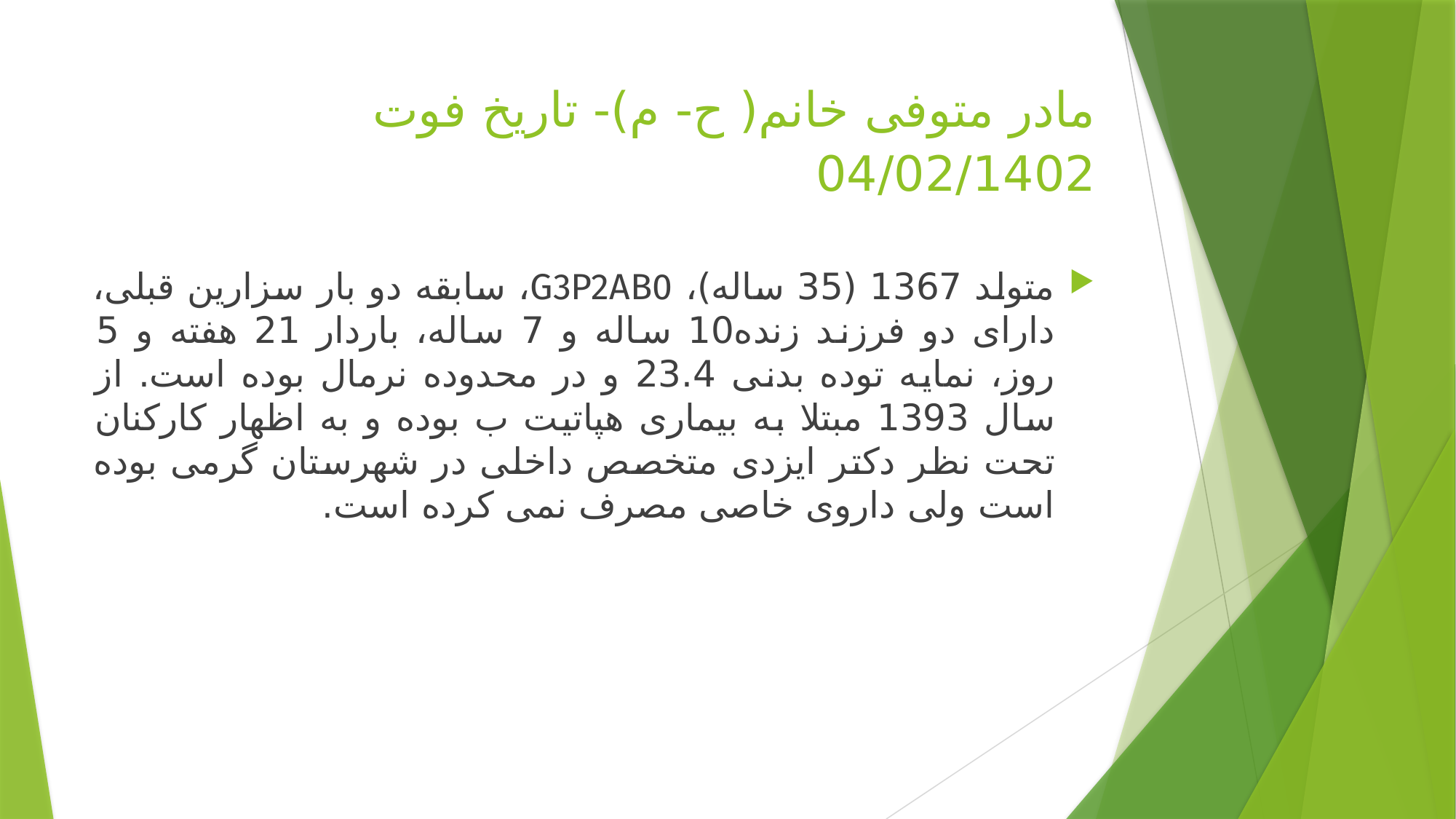

# مادر متوفی خانم( ح- م)- تاریخ فوت 04/02/1402
متولد 1367 (35 ساله)، G3P2AB0، سابقه دو بار سزارین قبلی، دارای دو فرزند زنده10 ساله و 7 ساله، باردار 21 هفته و 5 روز، نمایه توده بدنی 23.4 و در محدوده نرمال بوده است. از سال 1393 مبتلا به بیماری هپاتیت ب بوده و به اظهار کارکنان تحت نظر دکتر ایزدی متخصص داخلی در شهرستان گرمی بوده است ولی داروی خاصی مصرف نمی کرده است.